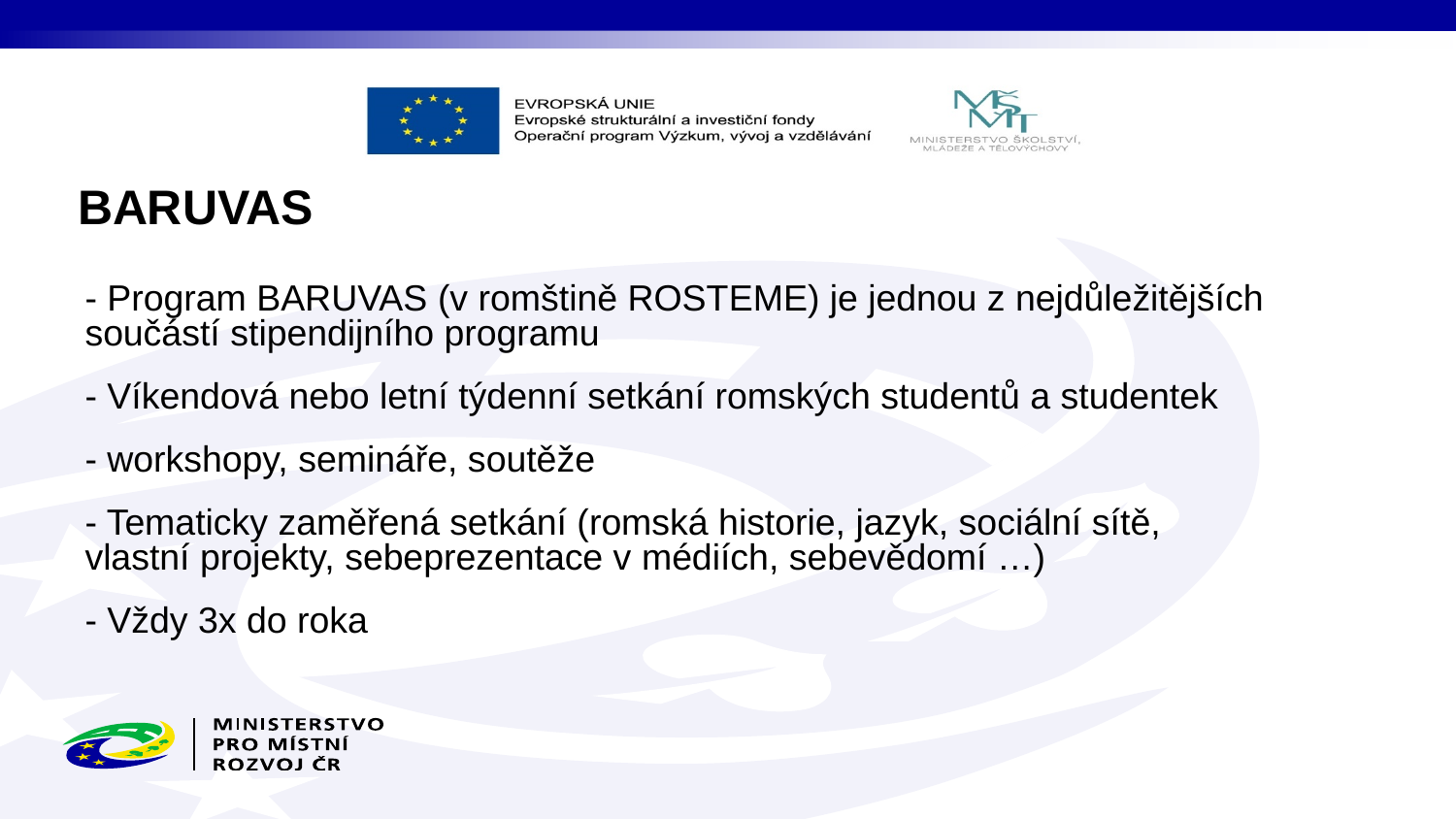

BARUVAS
- Program BARUVAS (v romštině ROSTEME) je jednou z nejdůležitějších součástí stipendijního programu
- Víkendová nebo letní týdenní setkání romských studentů a studentek
- workshopy, semináře, soutěže
- Tematicky zaměřená setkání (romská historie, jazyk, sociální sítě,
vlastní projekty, sebeprezentace v médiích, sebevědomí …)
- Vždy 3x do roka